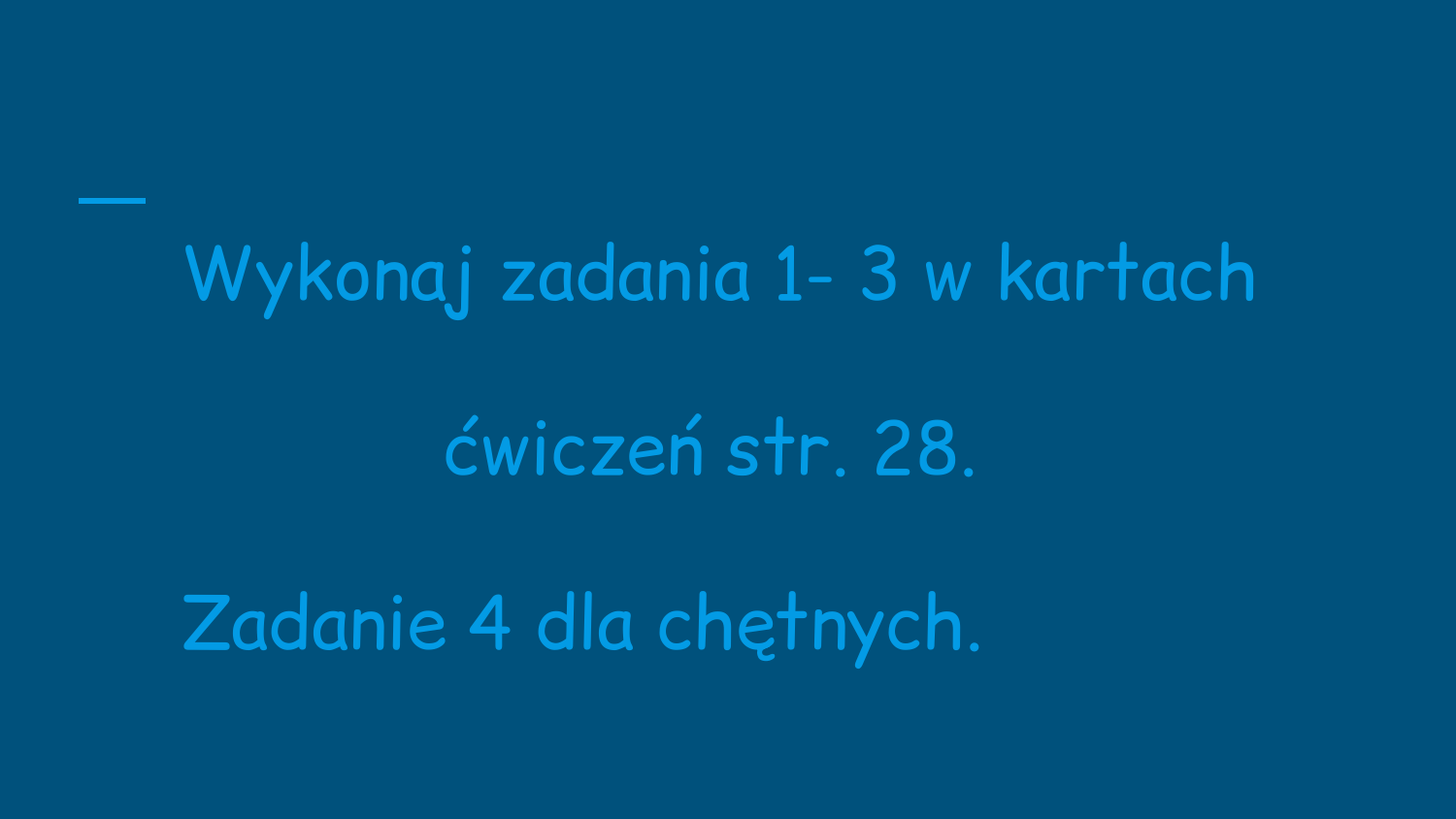

Wykonaj zadania 1- 3 w kartach
            ćwiczeń str. 28.

Zadanie 4 dla chętnych.